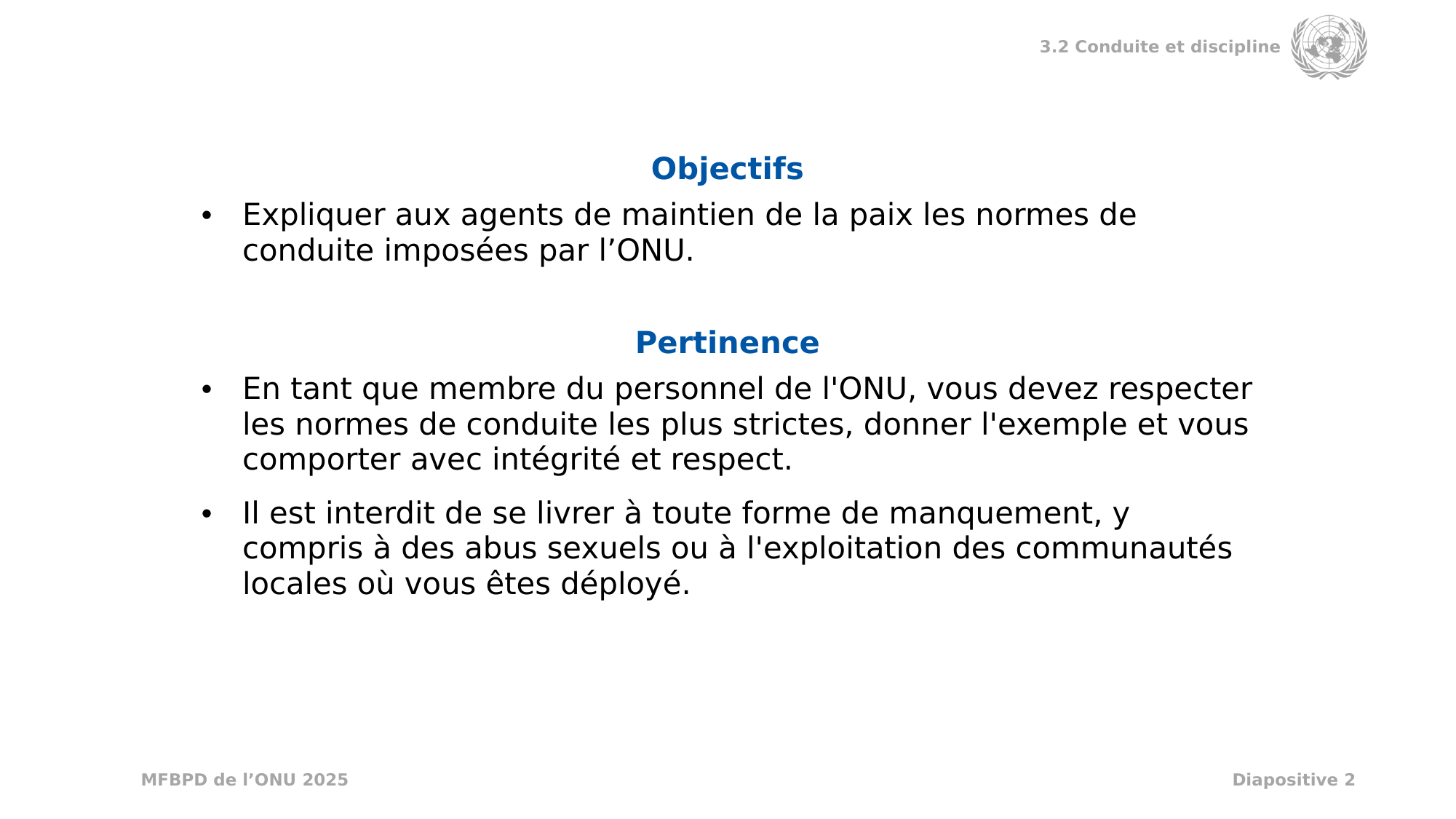

| Objectifs |
| --- |
| Expliquer aux agents de maintien de la paix les normes de conduite imposées par l’ONU. |
|  |
| Pertinence |
| En tant que membre du personnel de l'ONU, vous devez respecter les normes de conduite les plus strictes, donner l'exemple et vous comporter avec intégrité et respect. Il est interdit de se livrer à toute forme de manquement, y compris à des abus sexuels ou à l'exploitation des communautés locales où vous êtes déployé. |